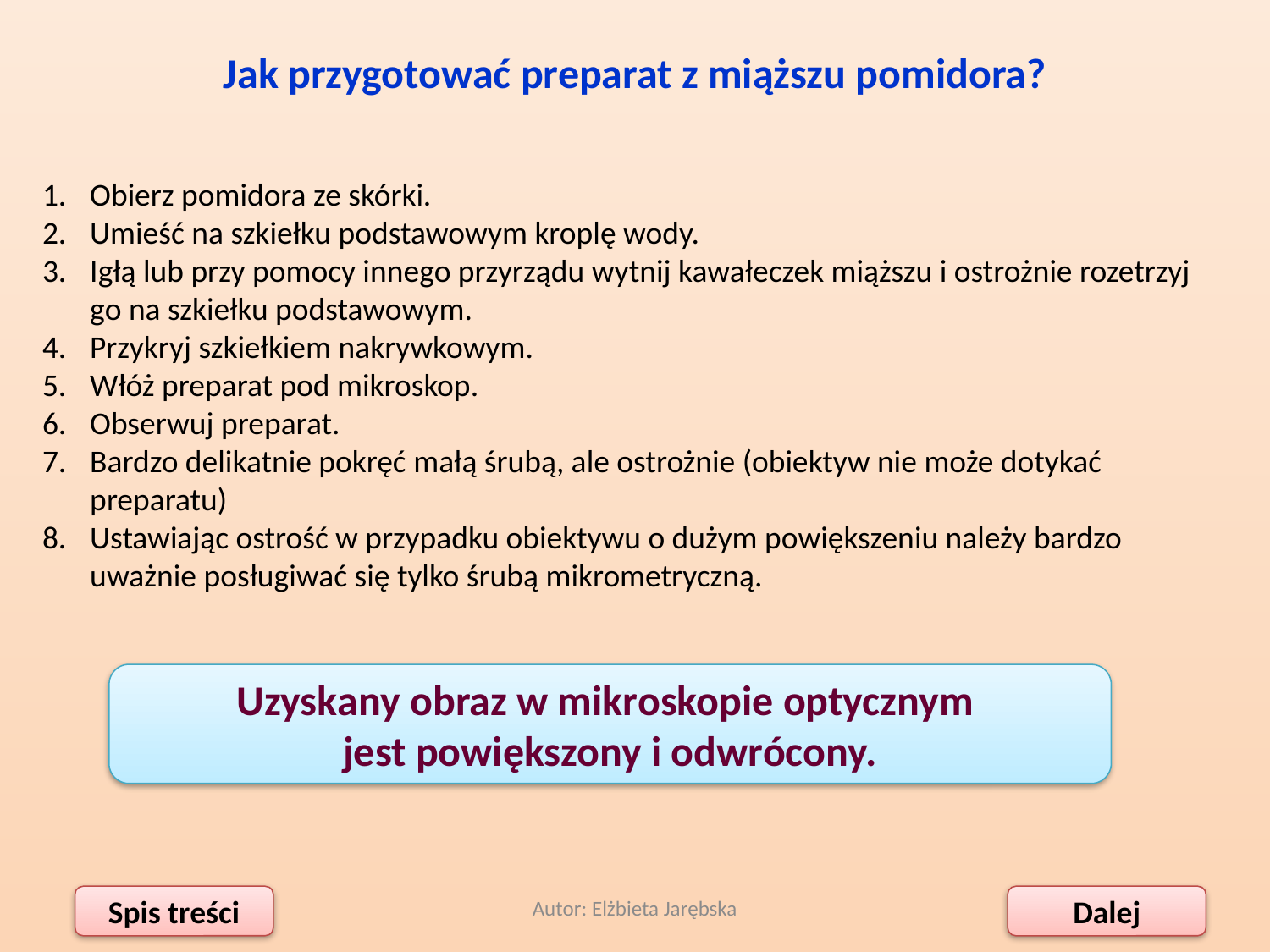

Jak przygotować preparat z miąższu pomidora?
Obierz pomidora ze skórki.
Umieść na szkiełku podstawowym kroplę wody.
Igłą lub przy pomocy innego przyrządu wytnij kawałeczek miąższu i ostrożnie rozetrzyj go na szkiełku podstawowym.
Przykryj szkiełkiem nakrywkowym.
Włóż preparat pod mikroskop.
Obserwuj preparat.
Bardzo delikatnie pokręć małą śrubą, ale ostrożnie (obiektyw nie może dotykać preparatu)
Ustawiając ostrość w przypadku obiektywu o dużym powiększeniu należy bardzo uważnie posługiwać się tylko śrubą mikrometryczną.
Uzyskany obraz w mikroskopie optycznym
jest powiększony i odwrócony.
Autor: Elżbieta Jarębska
Spis treści
Dalej